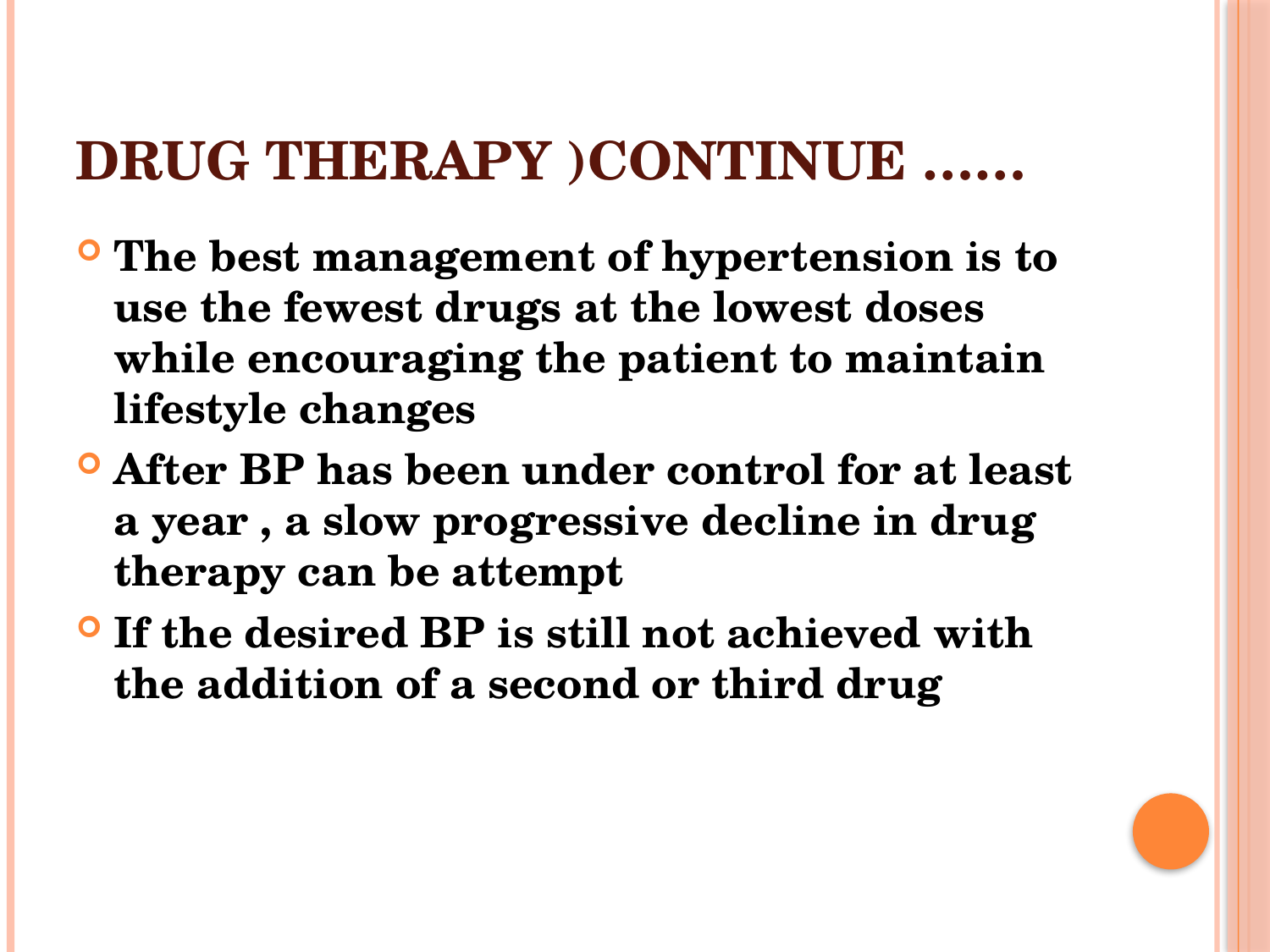

# Drug therapy )continue ……
The best management of hypertension is to use the fewest drugs at the lowest doses while encouraging the patient to maintain lifestyle changes
After BP has been under control for at least a year , a slow progressive decline in drug therapy can be attempt
If the desired BP is still not achieved with the addition of a second or third drug